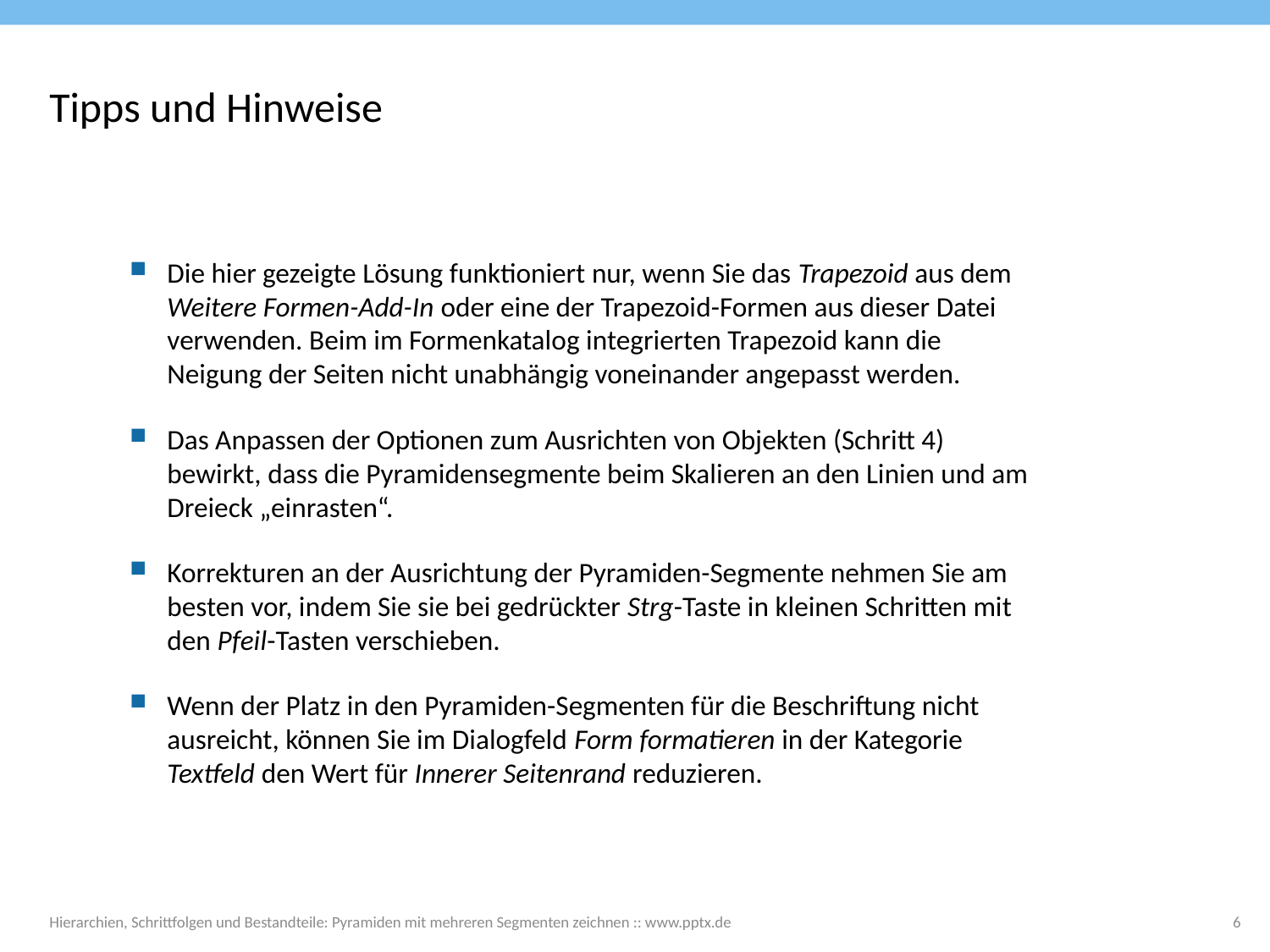

# Tipps und Hinweise
Die hier gezeigte Lösung funktioniert nur, wenn Sie das Trapezoid aus dem Weitere Formen-Add-In oder eine der Trapezoid-Formen aus dieser Datei verwenden. Beim im Formenkatalog integrierten Trapezoid kann die Neigung der Seiten nicht unabhängig voneinander angepasst werden.
Das Anpassen der Optionen zum Ausrichten von Objekten (Schritt 4) bewirkt, dass die Pyramidensegmente beim Skalieren an den Linien und am Dreieck „einrasten“.
Korrekturen an der Ausrichtung der Pyramiden-Segmente nehmen Sie am besten vor, indem Sie sie bei gedrückter Strg-Taste in kleinen Schritten mit den Pfeil-Tasten verschieben.
Wenn der Platz in den Pyramiden-Segmenten für die Beschriftung nicht ausreicht, können Sie im Dialogfeld Form formatieren in der Kategorie Textfeld den Wert für Innerer Seitenrand reduzieren.

Hierarchien, Schrittfolgen und Bestandteile: Pyramiden mit mehreren Segmenten zeichnen :: www.pptx.de
6